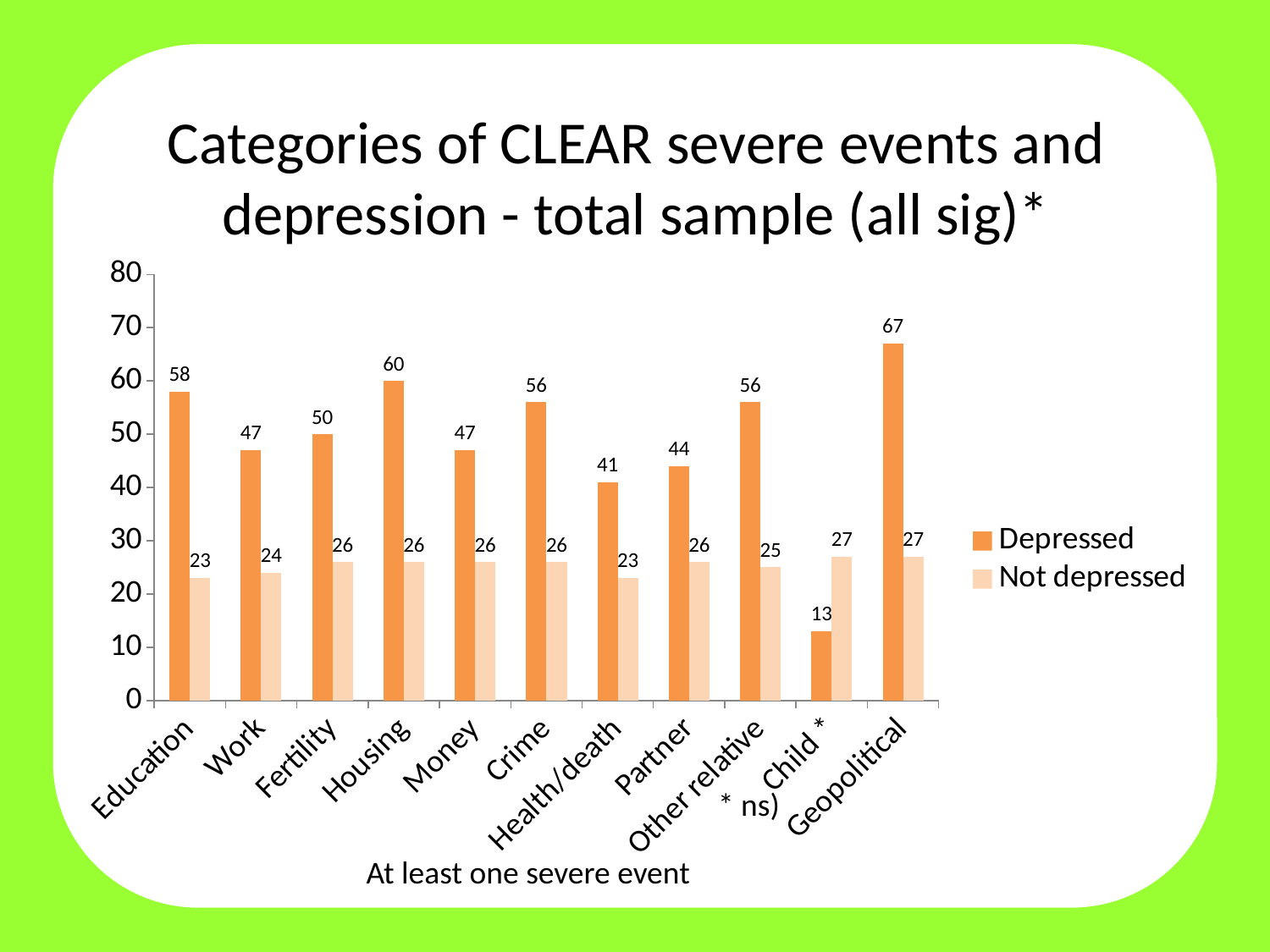

# Categories of CLEAR severe events and depression - total sample (all sig)*

### Chart

| Category | Depressed | Not depressed |
|---|---|---|
| Education | 58.0 | 23.0 |
| Work | 47.0 | 24.0 |
| Fertility | 50.0 | 26.0 |
| Housing | 60.0 | 26.0 |
| Money | 47.0 | 26.0 |
| Crime | 56.0 | 26.0 |
| Health/death | 41.0 | 23.0 |
| Partner | 44.0 | 26.0 |
| Other relative | 56.0 | 25.0 |
| Child * | 13.0 | 27.0 |
| Geopolitical | 67.0 | 27.0 |
* ns)
At least one severe event